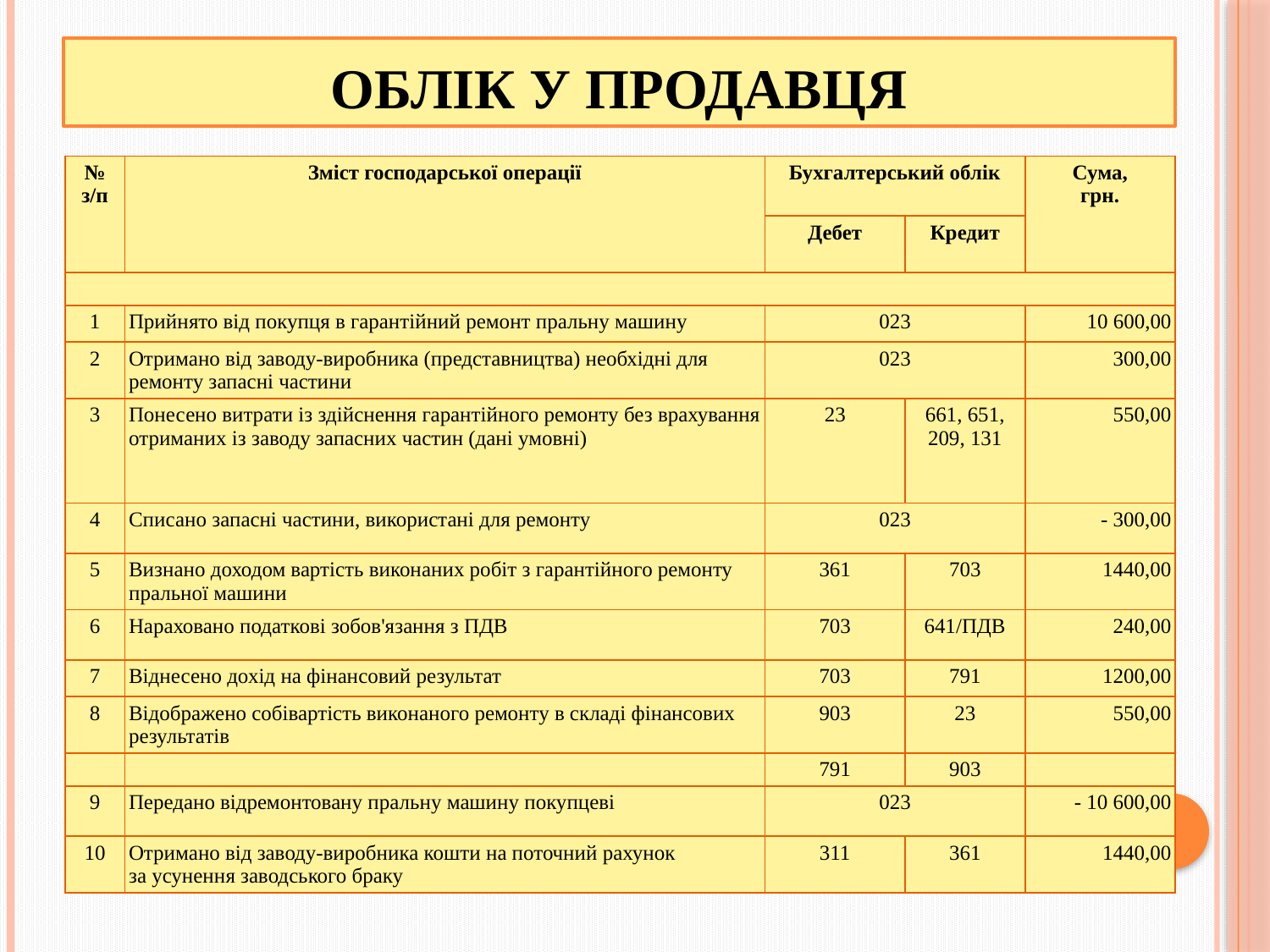

# Облік у продавця
| № з/п | Зміст господарської операції | Бухгалтерський облік |  | Сума, грн. |
| --- | --- | --- | --- | --- |
|  |  | Дебет | Кредит |  |
|  |  |  |  |  |
| 1 | Прийнято від покупця в гарантійний ремонт пральну машину | 023 |  | 10 600,00 |
| 2 | Отримано від заводу-виробника (представництва) необхідні для ремонту запасні частини | 023 |  | 300,00 |
| 3 | Понесено витрати із здійснення гарантійного ремонту без врахування отриманих із заводу запасних частин (дані умовні) | 23 | 661, 651, 209, 131 | 550,00 |
| 4 | Списано запасні частини, використані для ремонту | 023 |  | - 300,00 |
| 5 | Визнано доходом вартість виконаних робіт з гарантійного ремонту пральної машини | 361 | 703 | 1440,00 |
| 6 | Нараховано податкові зобов'язання з ПДВ | 703 | 641/ПДВ | 240,00 |
| 7 | Віднесено дохід на фінансовий результат | 703 | 791 | 1200,00 |
| 8 | Відображено собівартість виконаного ремонту в складі фінансових результатів | 903 | 23 | 550,00 |
|  |  | 791 | 903 |  |
| 9 | Передано відремонтовану пральну машину покупцеві | 023 |  | - 10 600,00 |
| 10 | Отримано від заводу-виробника кошти на поточний рахунок за усунення заводського браку | 311 | 361 | 1440,00 |